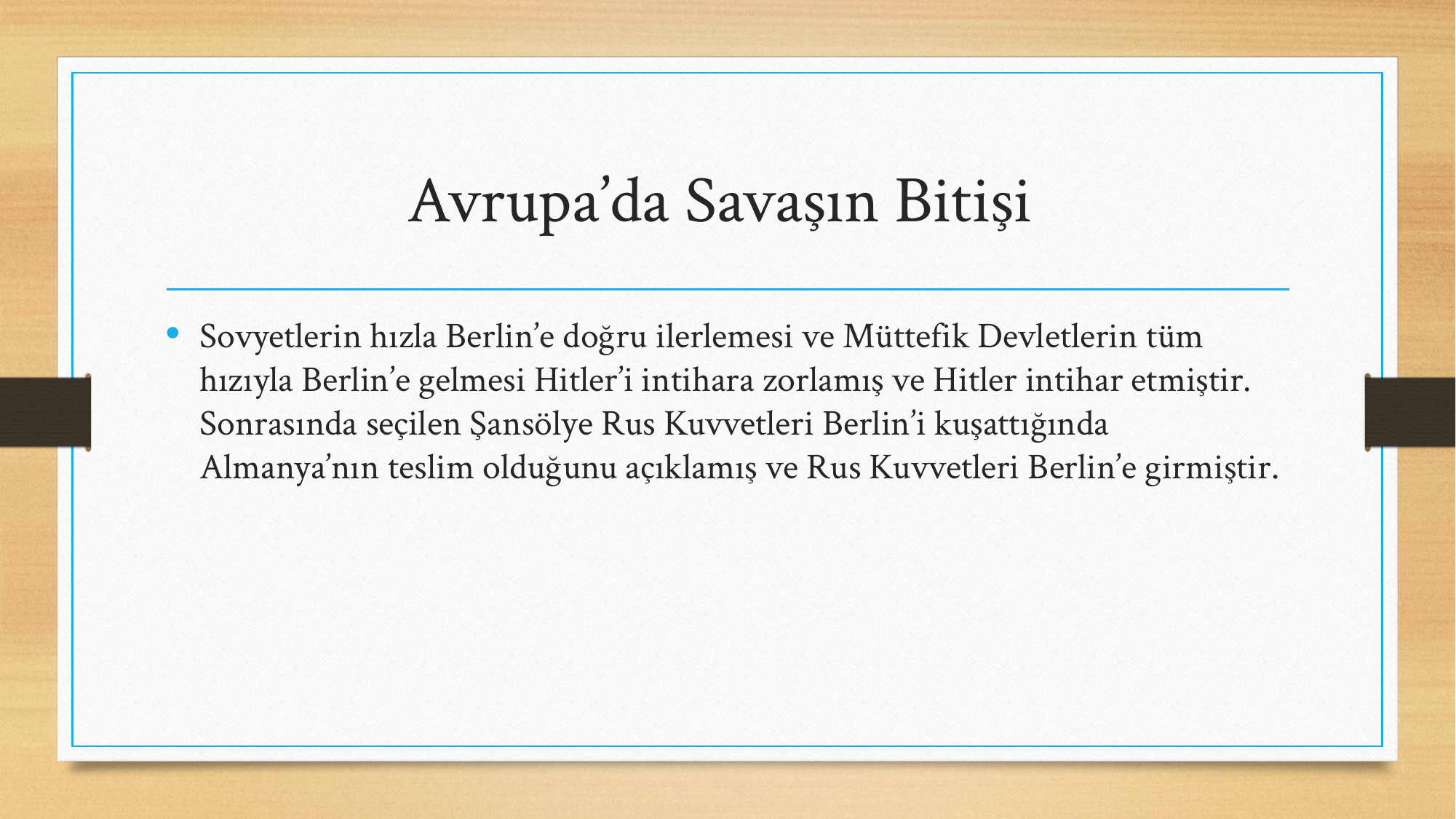

# Avrupa’da Savaşın Bitişi
Sovyetlerin hızla Berlin’e doğru ilerlemesi ve Müttefik Devletlerin tüm hızıyla Berlin’e gelmesi Hitler’i intihara zorlamış ve Hitler intihar etmiştir. Sonrasında seçilen Şansölye Rus Kuvvetleri Berlin’i kuşattığında Almanya’nın teslim olduğunu açıklamış ve Rus Kuvvetleri Berlin’e girmiştir.